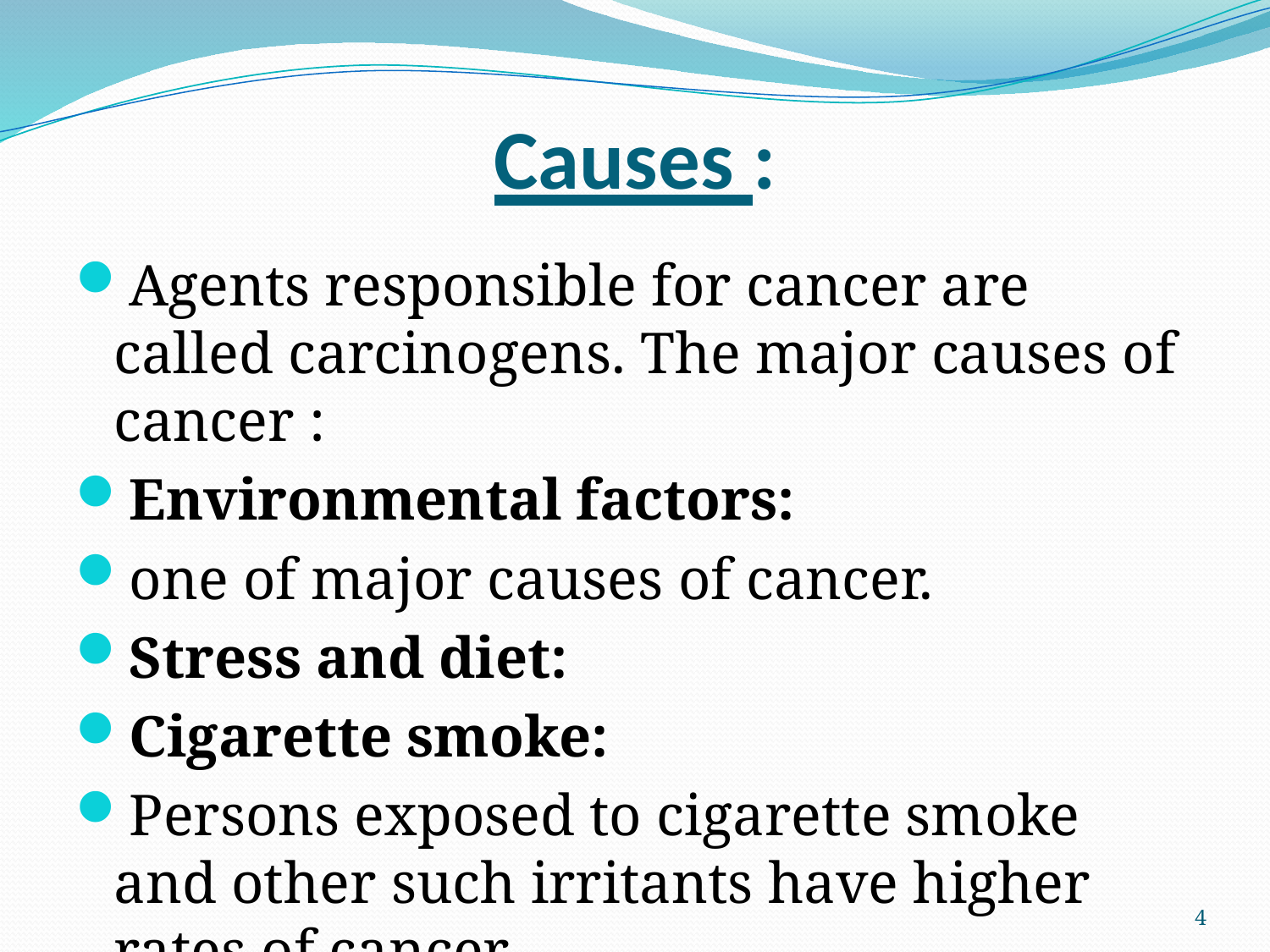

# Causes :
Agents responsible for cancer are called carcinogens. The major causes of cancer :
Environmental factors:
one of major causes of cancer.
Stress and diet:
Cigarette smoke:
Persons exposed to cigarette smoke and other such irritants have higher rates of cancer.

4